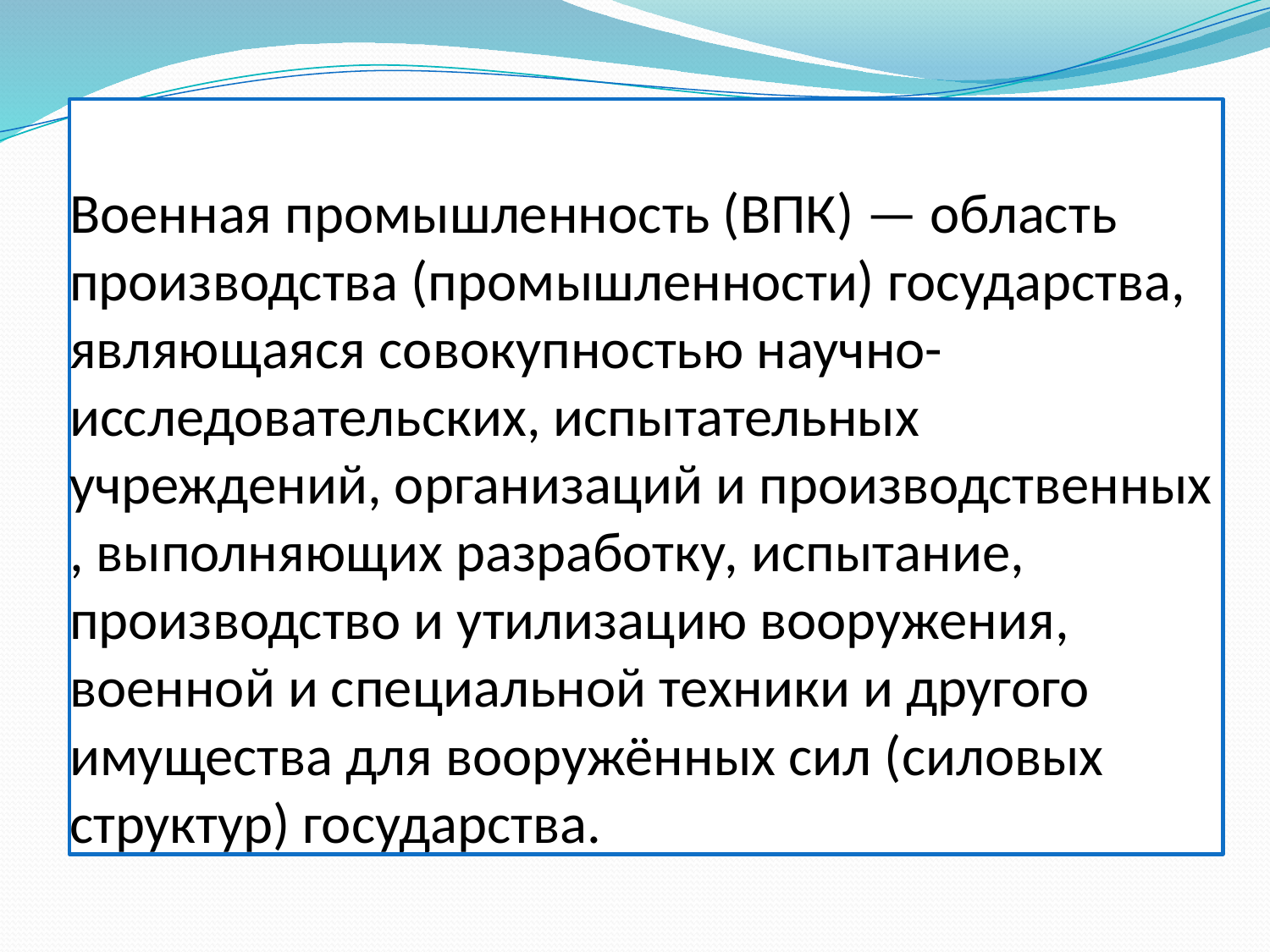

# Военная промышленность (ВПК) — область производства (промышленности) государства, являющаяся совокупностью научно-исследовательских, испытательных учреждений, организаций и производственных , выполняющих разработку, испытание, производство и утилизацию вооружения, военной и специальной техники и другого имущества для вооружённых сил (силовых структур) государства.